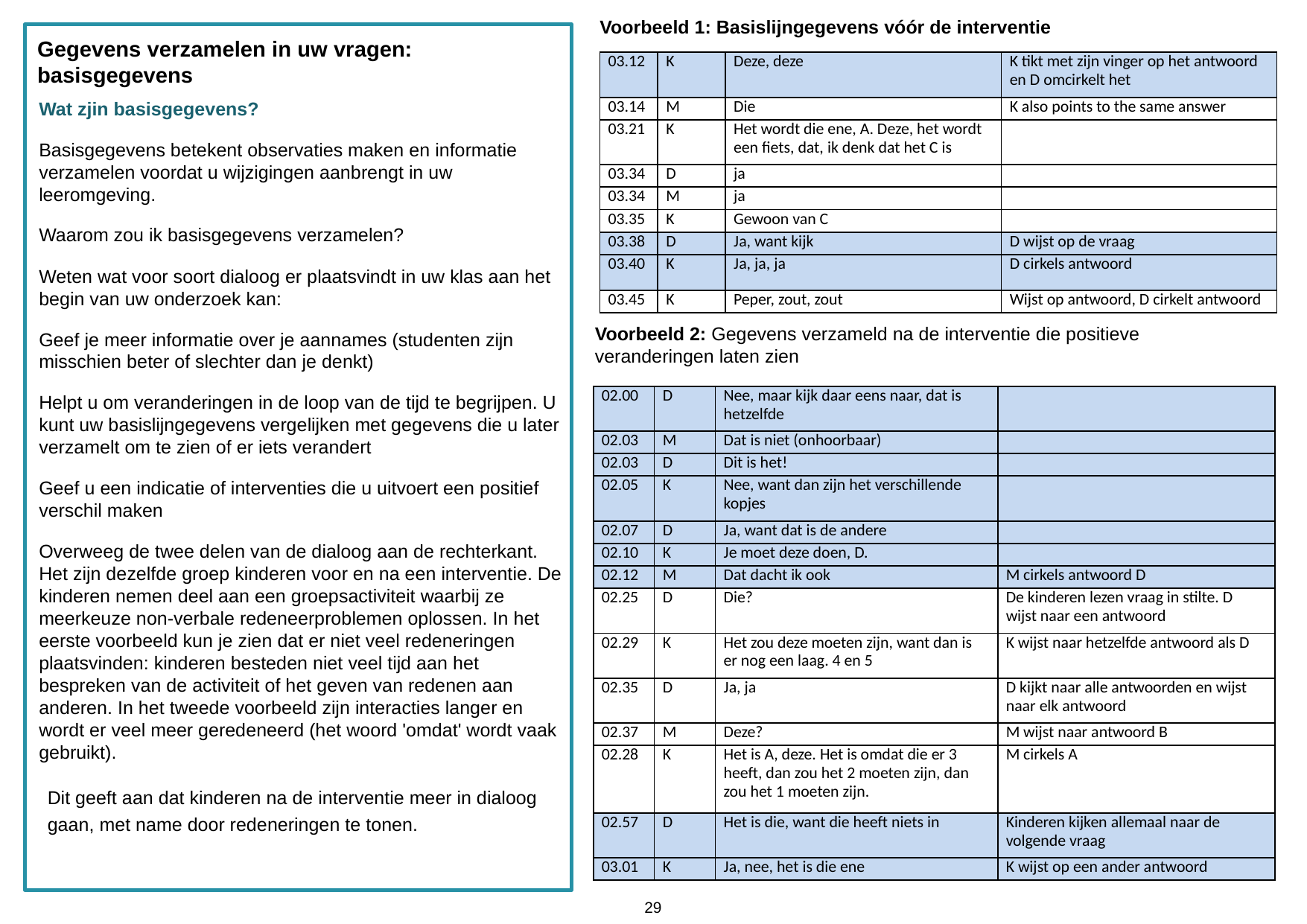

Voorbeeld 1: Basislijngegevens vóór de interventie

Gegevens verzamelen in uw vragen: basisgegevens
Wat zjin basisgegevens?
Basisgegevens betekent observaties maken en informatie verzamelen voordat u wijzigingen aanbrengt in uw leeromgeving.
Waarom zou ik basisgegevens verzamelen?
Weten wat voor soort dialoog er plaatsvindt in uw klas aan het begin van uw onderzoek kan:
Geef je meer informatie over je aannames (studenten zijn misschien beter of slechter dan je denkt)
Helpt u om veranderingen in de loop van de tijd te begrijpen. U kunt uw basislijngegevens vergelijken met gegevens die u later verzamelt om te zien of er iets verandert
Geef u een indicatie of interventies die u uitvoert een positief verschil maken
Overweeg de twee delen van de dialoog aan de rechterkant. Het zijn dezelfde groep kinderen voor en na een interventie. De kinderen nemen deel aan een groepsactiviteit waarbij ze meerkeuze non-verbale redeneerproblemen oplossen. In het eerste voorbeeld kun je zien dat er niet veel redeneringen plaatsvinden: kinderen besteden niet veel tijd aan het bespreken van de activiteit of het geven van redenen aan anderen. In het tweede voorbeeld zijn interacties langer en wordt er veel meer geredeneerd (het woord 'omdat' wordt vaak gebruikt).
Dit geeft aan dat kinderen na de interventie meer in dialoog gaan, met name door redeneringen te tonen.
| 03.12 | K | Deze, deze | K tikt met zijn vinger op het antwoord en D omcirkelt het |
| --- | --- | --- | --- |
| 03.14 | M | Die | K also points to the same answer |
| 03.21 | K | Het wordt die ene, A. Deze, het wordt een fiets, dat, ik denk dat het C is |  |
| 03.34 | D | ja |  |
| 03.34 | M | ja |  |
| 03.35 | K | Gewoon van C |  |
| 03.38 | D | Ja, want kijk | D wijst op de vraag |
| 03.40 | K | Ja, ja, ja | D cirkels antwoord |
| 03.45 | K | Peper, zout, zout | Wijst op antwoord, D cirkelt antwoord |
Voorbeeld 2: Gegevens verzameld na de interventie die positieve veranderingen laten zien
| 02.00 | D | Nee, maar kijk daar eens naar, dat is hetzelfde |  |
| --- | --- | --- | --- |
| 02.03 | M | Dat is niet (onhoorbaar) |  |
| 02.03 | D | Dit is het! |  |
| 02.05 | K | Nee, want dan zijn het verschillende kopjes |  |
| 02.07 | D | Ja, want dat is de andere |  |
| 02.10 | K | Je moet deze doen, D. |  |
| 02.12 | M | Dat dacht ik ook | M cirkels antwoord D |
| 02.25 | D | Die? | De kinderen lezen vraag in stilte. D wijst naar een antwoord |
| 02.29 | K | Het zou deze moeten zijn, want dan is er nog een laag. 4 en 5 | K wijst naar hetzelfde antwoord als D |
| 02.35 | D | Ja, ja | D kijkt naar alle antwoorden en wijst naar elk antwoord |
| 02.37 | M | Deze? | M wijst naar antwoord B |
| 02.28 | K | Het is A, deze. Het is omdat die er 3 heeft, dan zou het 2 moeten zijn, dan zou het 1 moeten zijn. | M cirkels A |
| 02.57 | D | Het is die, want die heeft niets in | Kinderen kijken allemaal naar de volgende vraag |
| 03.01 | K | Ja, nee, het is die ene | K wijst op een ander antwoord |
29